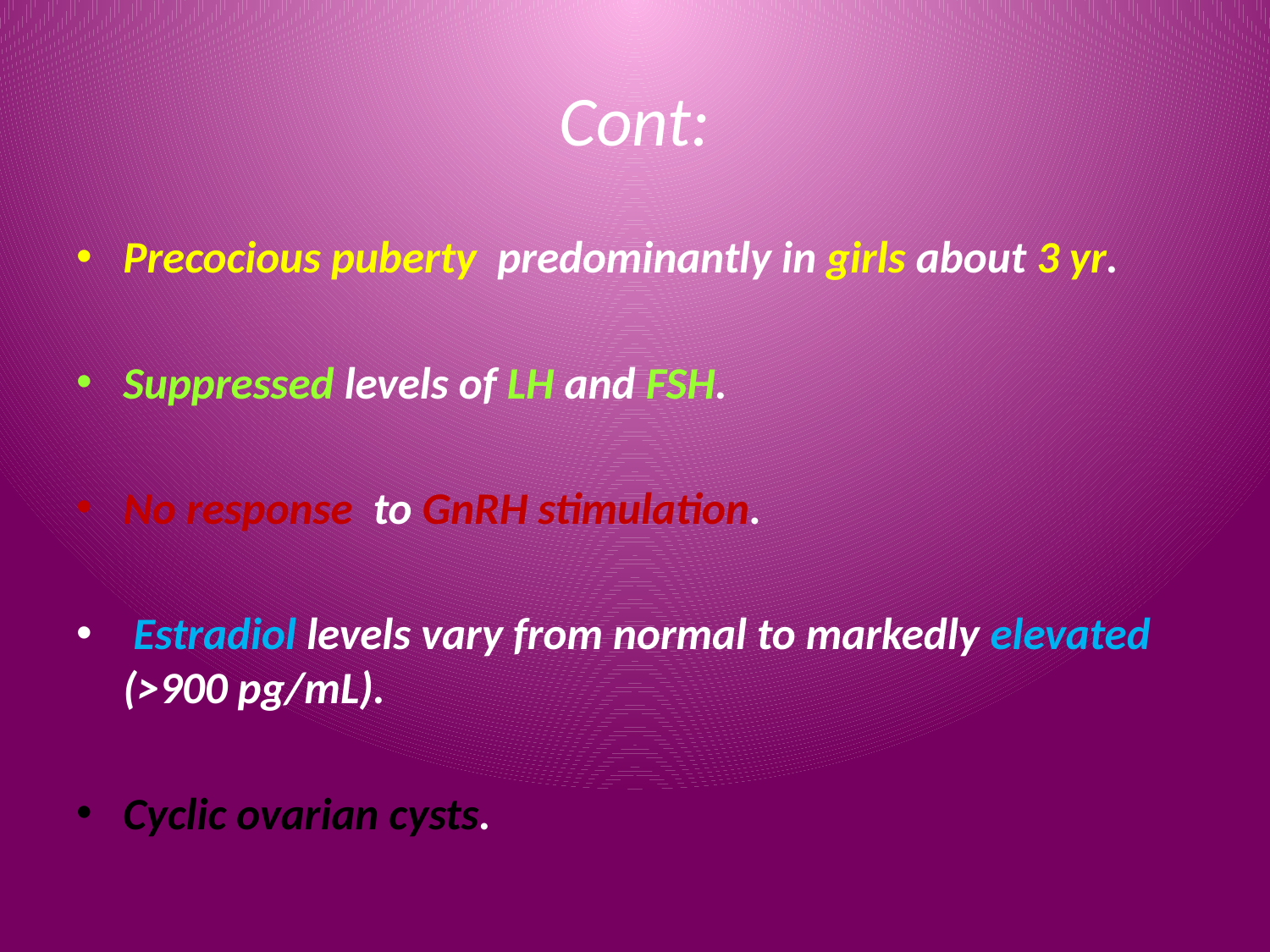

# Cont:
Precocious puberty  predominantly in girls about 3 yr.

Suppressed levels of LH and FSH.

No response  to GnRH stimulation.

 Estradiol levels vary from normal to markedly elevated (>900 pg/mL).

Cyclic ovarian cysts.